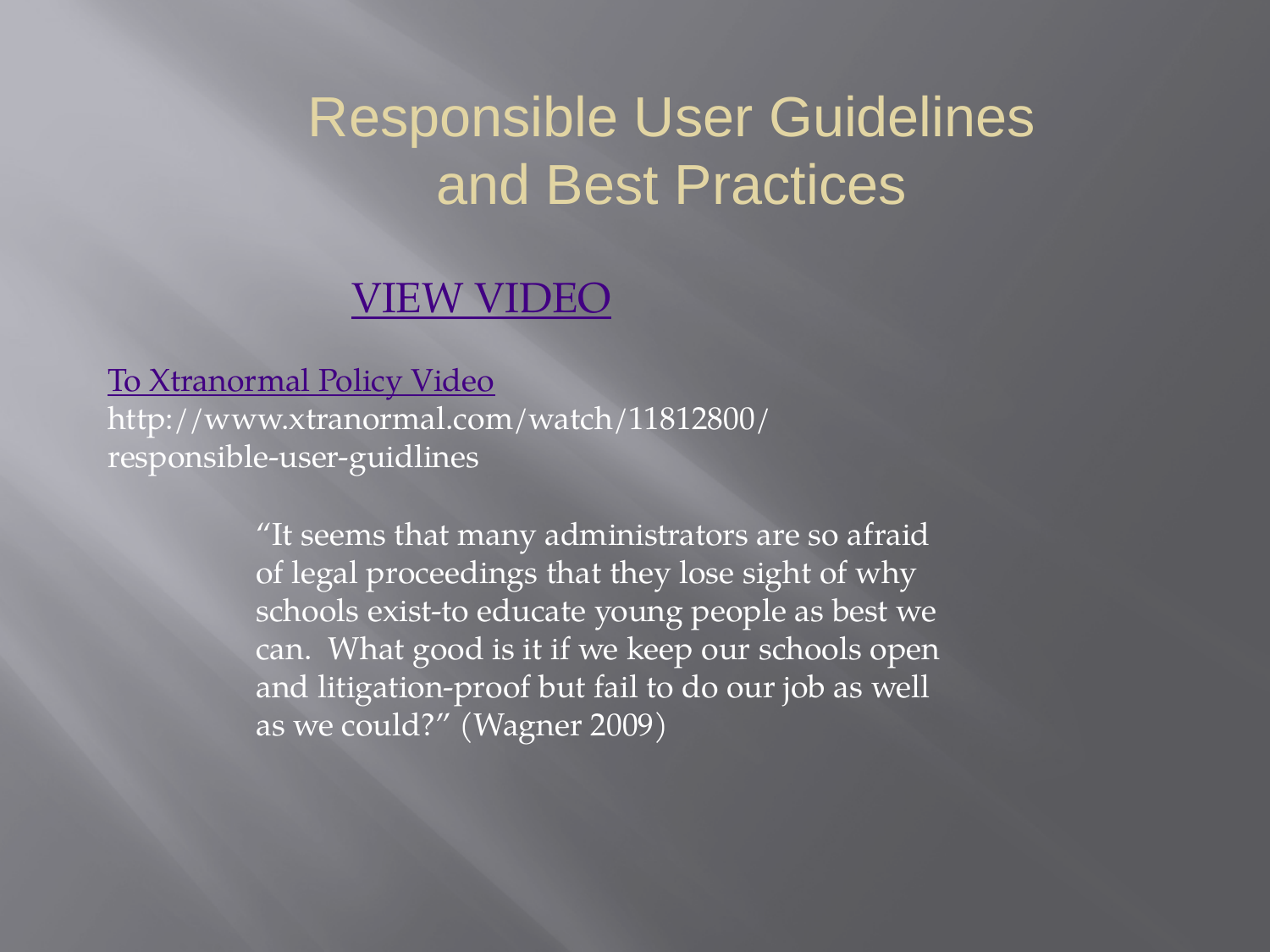

Responsible User Guidelines and Best Practices
VIEW VIDEO

To Xtranormal Policy Video
http://www.xtranormal.com/watch/11812800/responsible-user-guidlines
“It seems that many administrators are so afraid of legal proceedings that they lose sight of why schools exist-to educate young people as best we can.  What good is it if we keep our schools open and litigation-proof but fail to do our job as well as we could?” (Wagner 2009)